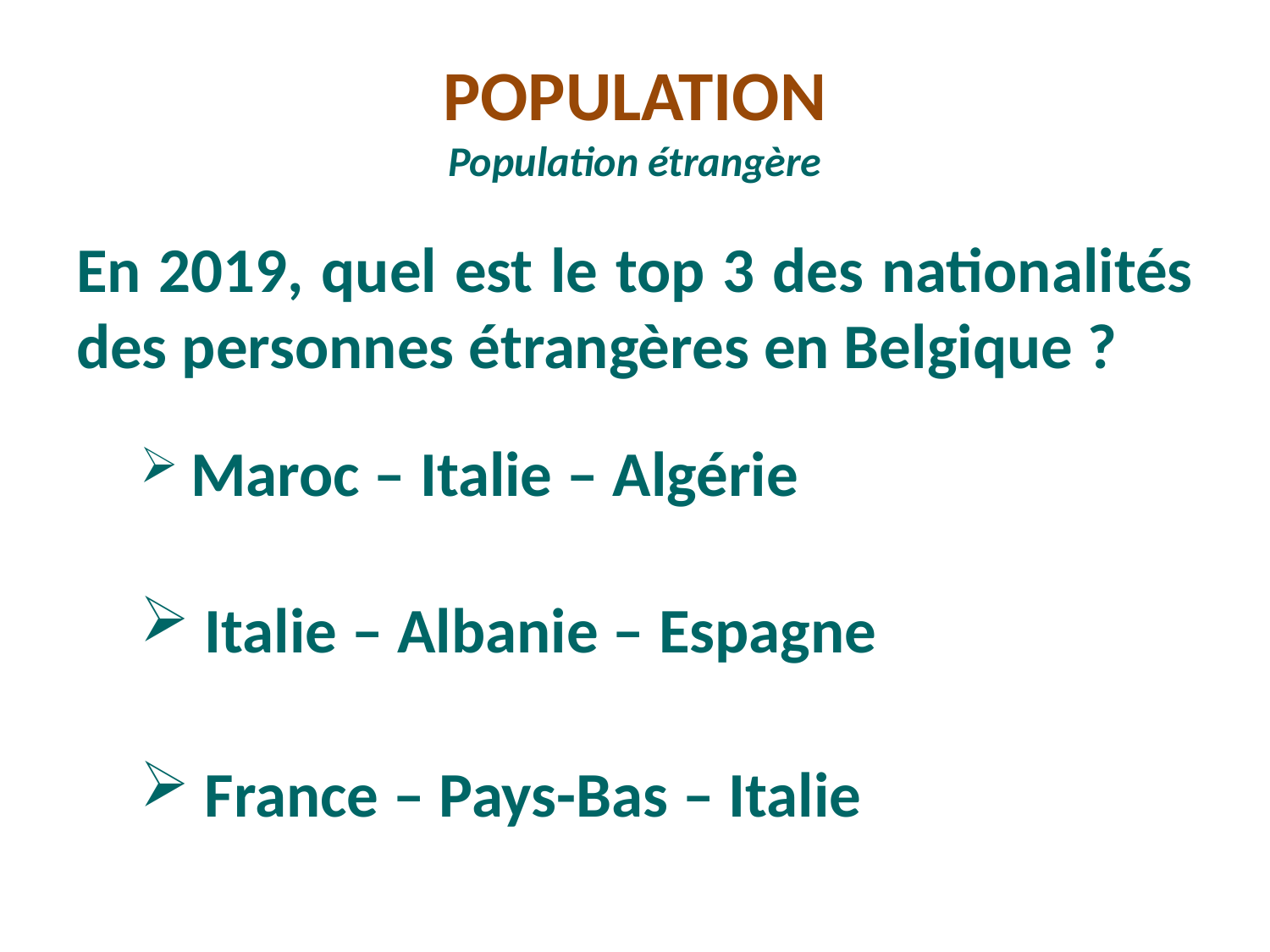

# POPULATION Population étrangère
En 2019, quel est le top 3 des nationalités des personnes étrangères en Belgique ?

 Maroc – Italie – Algérie

 Italie – Albanie – Espagne

 France – Pays-Bas – Italie